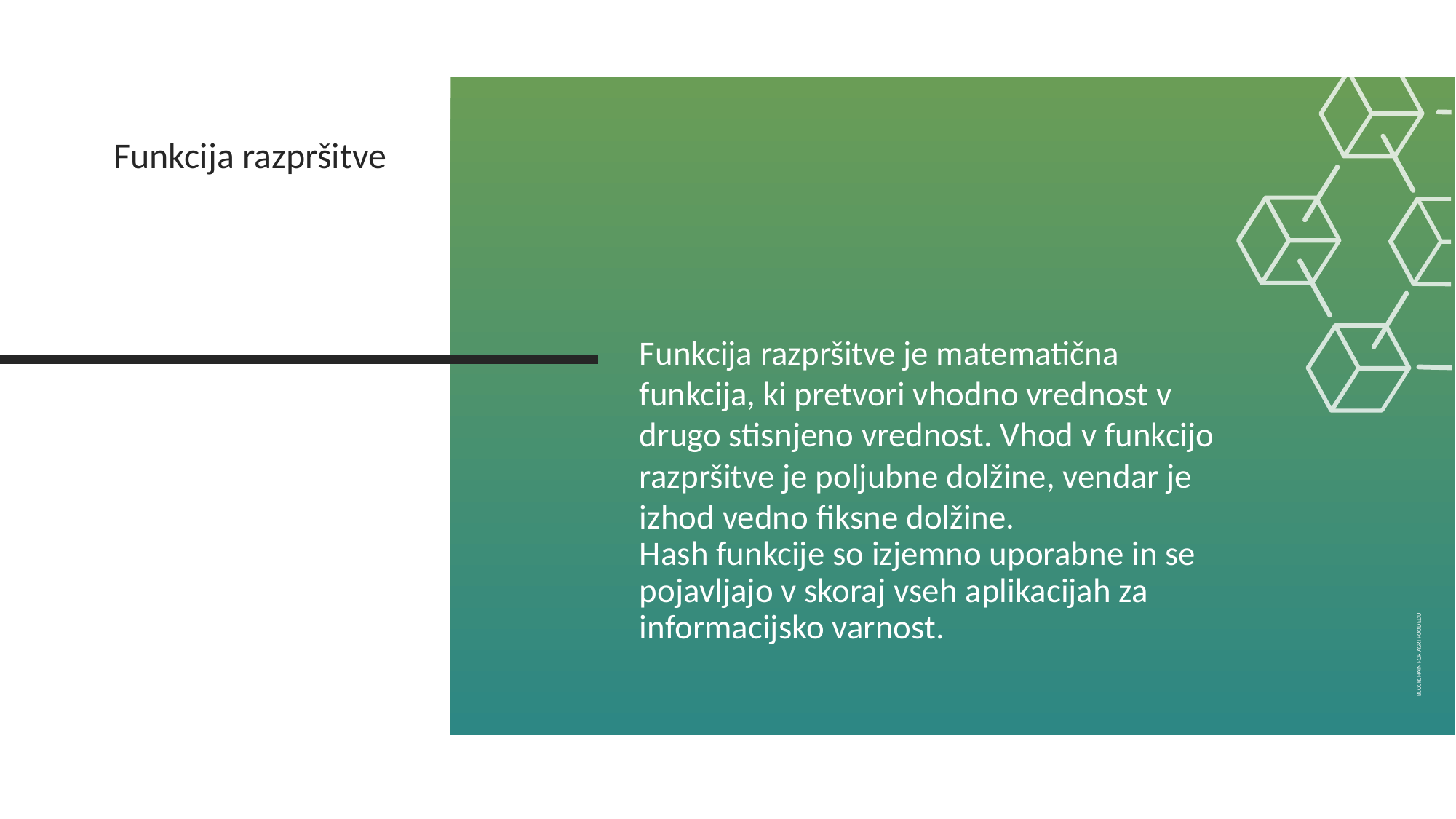

Funkcija razpršitve
Funkcija razpršitve je matematična funkcija, ki pretvori vhodno vrednost v drugo stisnjeno vrednost. Vhod v funkcijo razpršitve je poljubne dolžine, vendar je izhod vedno fiksne dolžine.
Hash funkcije so izjemno uporabne in se pojavljajo v skoraj vseh aplikacijah za informacijsko varnost.